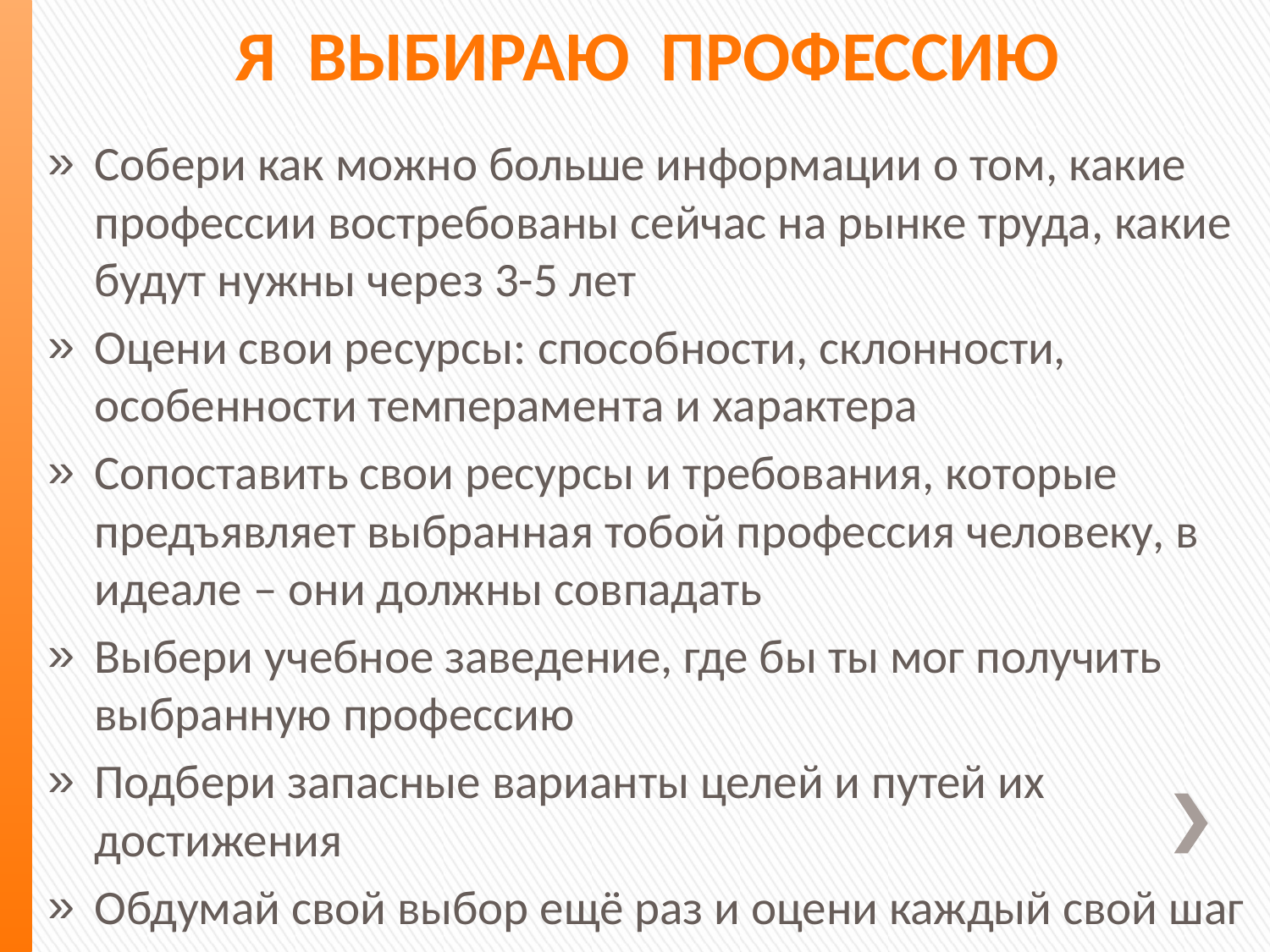

# я  выбираю  профессию
Собери как можно больше информации о том, какие профессии востребованы сейчас на рынке труда, какие будут нужны через 3-5 лет
Оцени свои ресурсы: способности, склонности, особенности темперамента и характера
Сопоставить свои ресурсы и требования, которые предъявляет выбранная тобой профессия человеку, в идеале – они должны совпадать
Выбери учебное заведение, где бы ты мог получить выбранную профессию
Подбери запасные варианты целей и путей их достижения
Обдумай свой выбор ещё раз и оцени каждый свой шаг